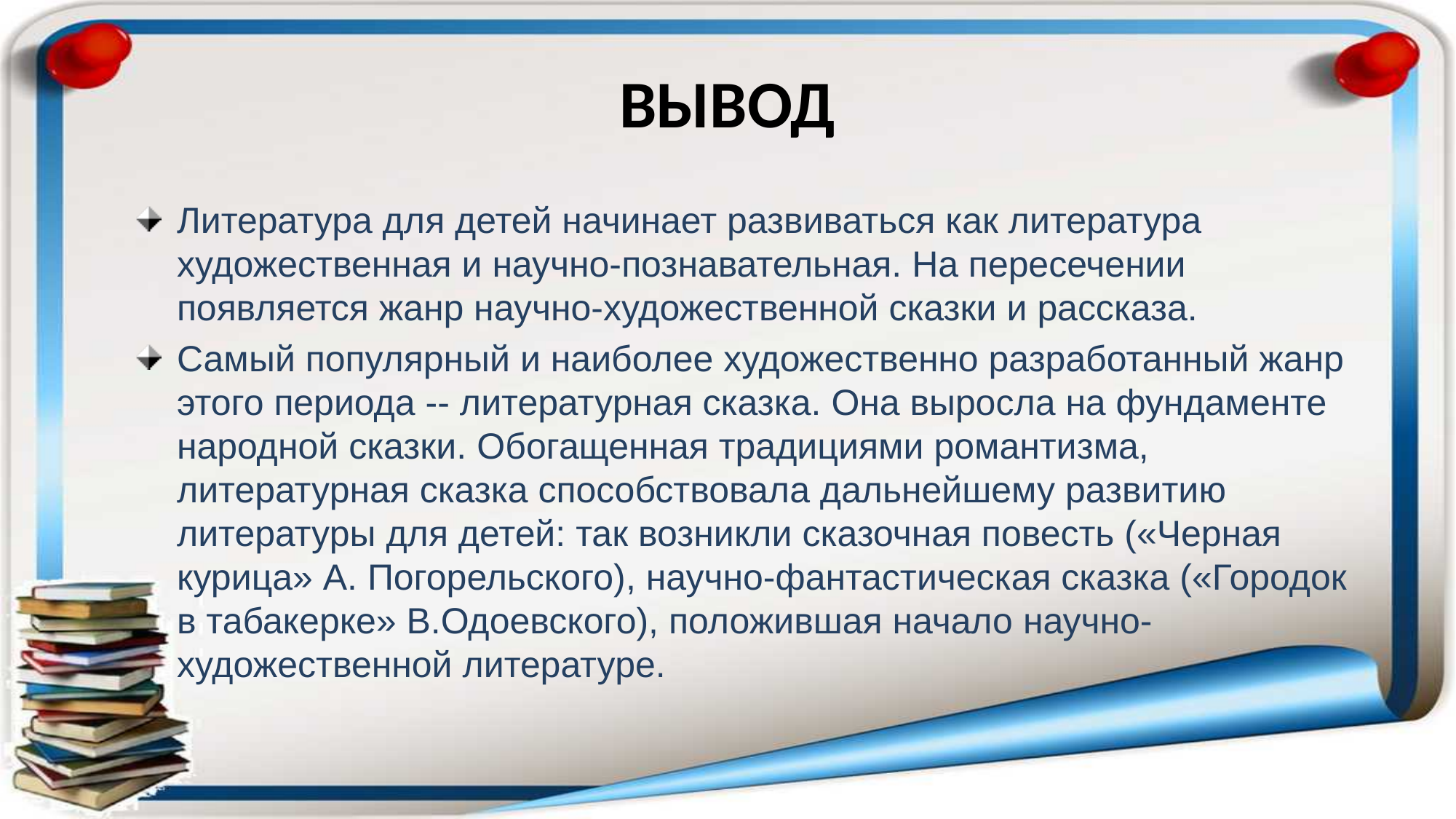

# ВЫВОД
Литература для детей начинает развиваться как литература художественная и научно-познавательная. На пересечении появляется жанр научно-художественной сказки и рассказа.
Самый популярный и наиболее художественно разработанный жанр этого периода -- литературная сказка. Она выросла на фундаменте народной сказки. Обогащенная традициями романтизма, литературная сказка способствовала дальнейшему развитию литературы для детей: так возникли сказочная повесть («Черная курица» А. Погорельского), научно-фантастическая сказка («Городок в табакерке» В.Одоевского), положившая начало научно-художественной литературе.